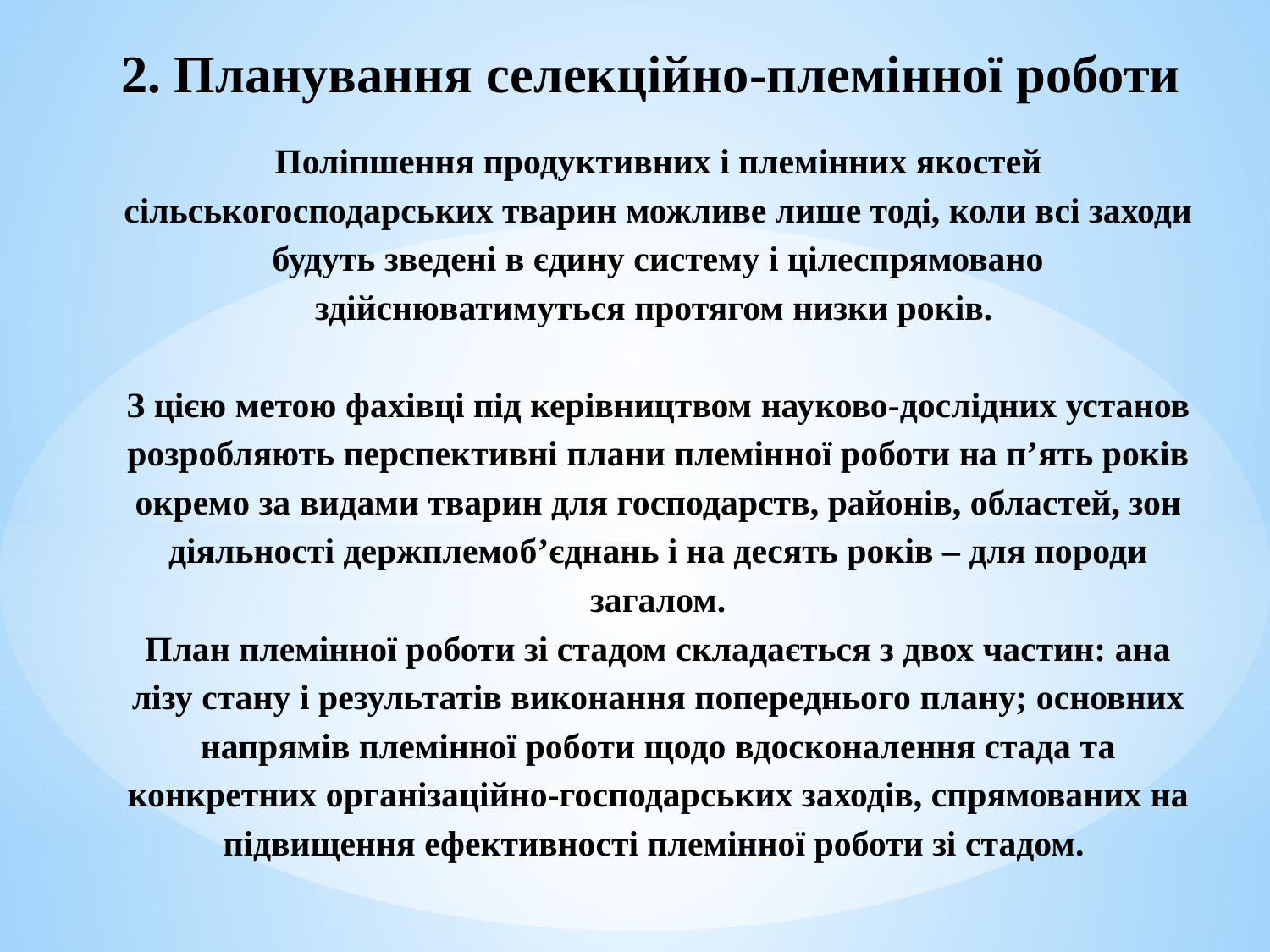

2. Планування селекційно-племінної роботи
# Поліпшення продуктивних і племінних якостей сільськогосподарських тварин можливе лише тоді, коли всі заходи будуть зведені в єдину систему і цілеспрямовано здійснюватимуться протягом низки років. З цією метою фахівці під керівництвом науково-дослідних установ розробляють перспективні плани племінної роботи на п’ять років окремо за видами тварин для господарств, районів, областей, зон діяльності держплемоб’єднань і на десять років – для породи загалом. План племінної роботи зі стадом складається з двох частин: ана­лізу стану і результатів виконання попереднього плану; основних напрямів племінної роботи щодо вдосконалення стада та конкретних організаційно-господарських заходів, спрямованих на підвищення ефективності племінної роботи зі стадом.